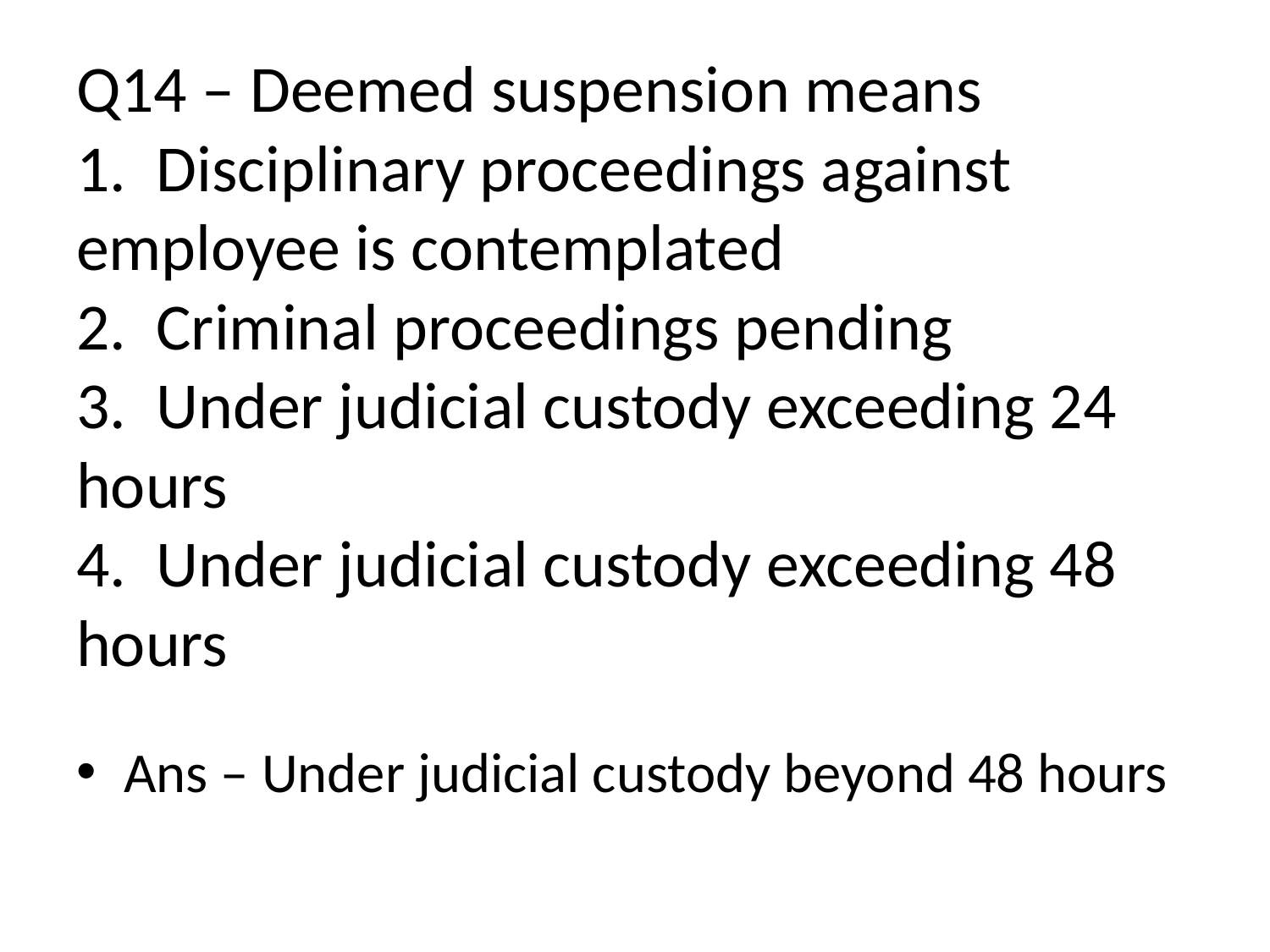

# Q14 – Deemed suspension means 1.  Disciplinary proceedings against employee is contemplated 2.  Criminal proceedings pending 3.  Under judicial custody exceeding 24 hours 4.  Under judicial custody exceeding 48 hours
Ans – Under judicial custody beyond 48 hours